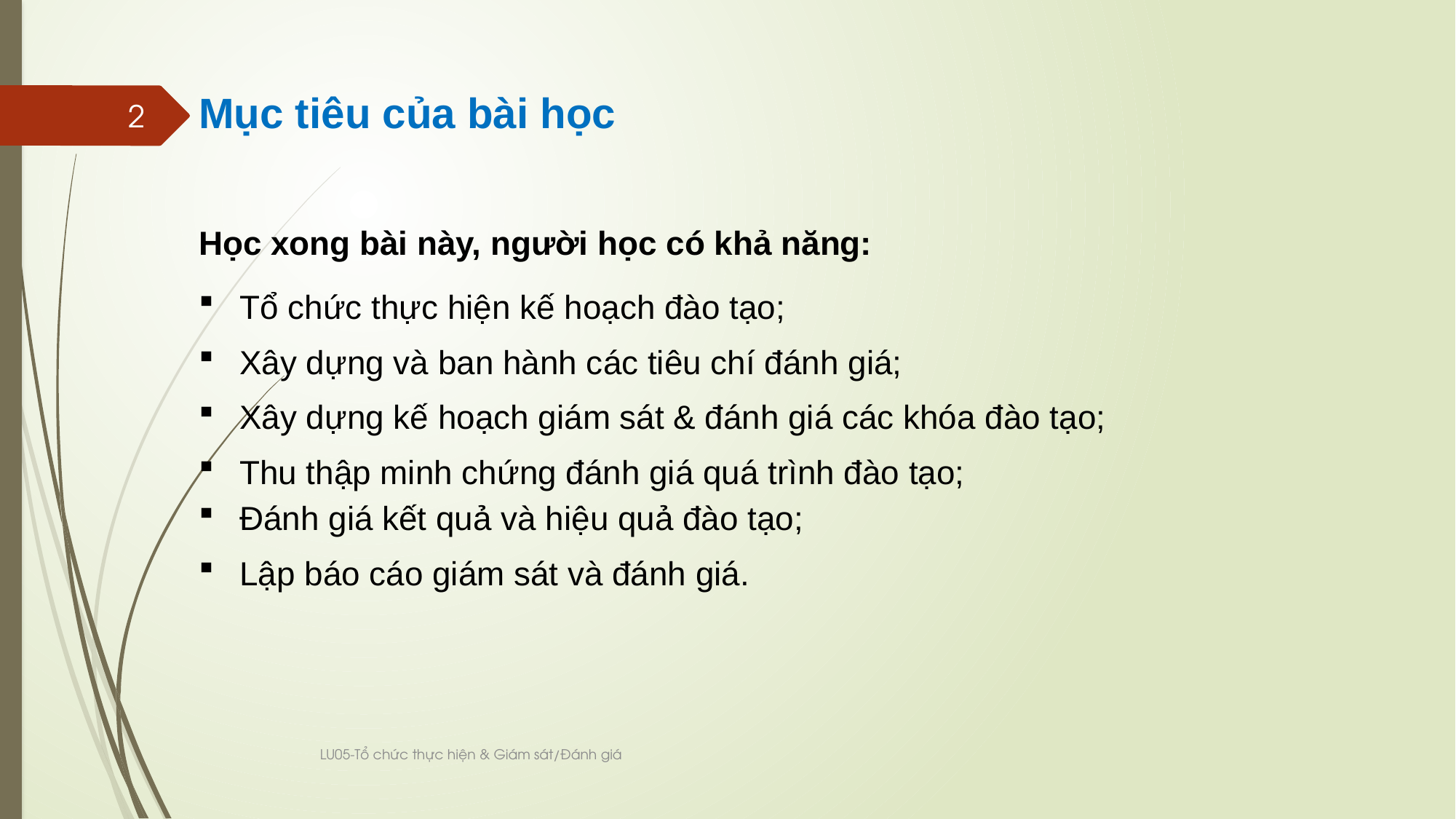

Mục tiêu của bài học

Học xong bài này, người học có khả năng:
Tổ chức thực hiện kế hoạch đào tạo;
Xây dựng và ban hành các tiêu chí đánh giá;
Xây dựng kế hoạch giám sát & đánh giá các khóa đào tạo;
Thu thập minh chứng đánh giá quá trình đào tạo;
Đánh giá kết quả và hiệu quả đào tạo;
Lập báo cáo giám sát và đánh giá.

2
LU05-Tổ chức thực hiện & Giám sát/Đánh giá